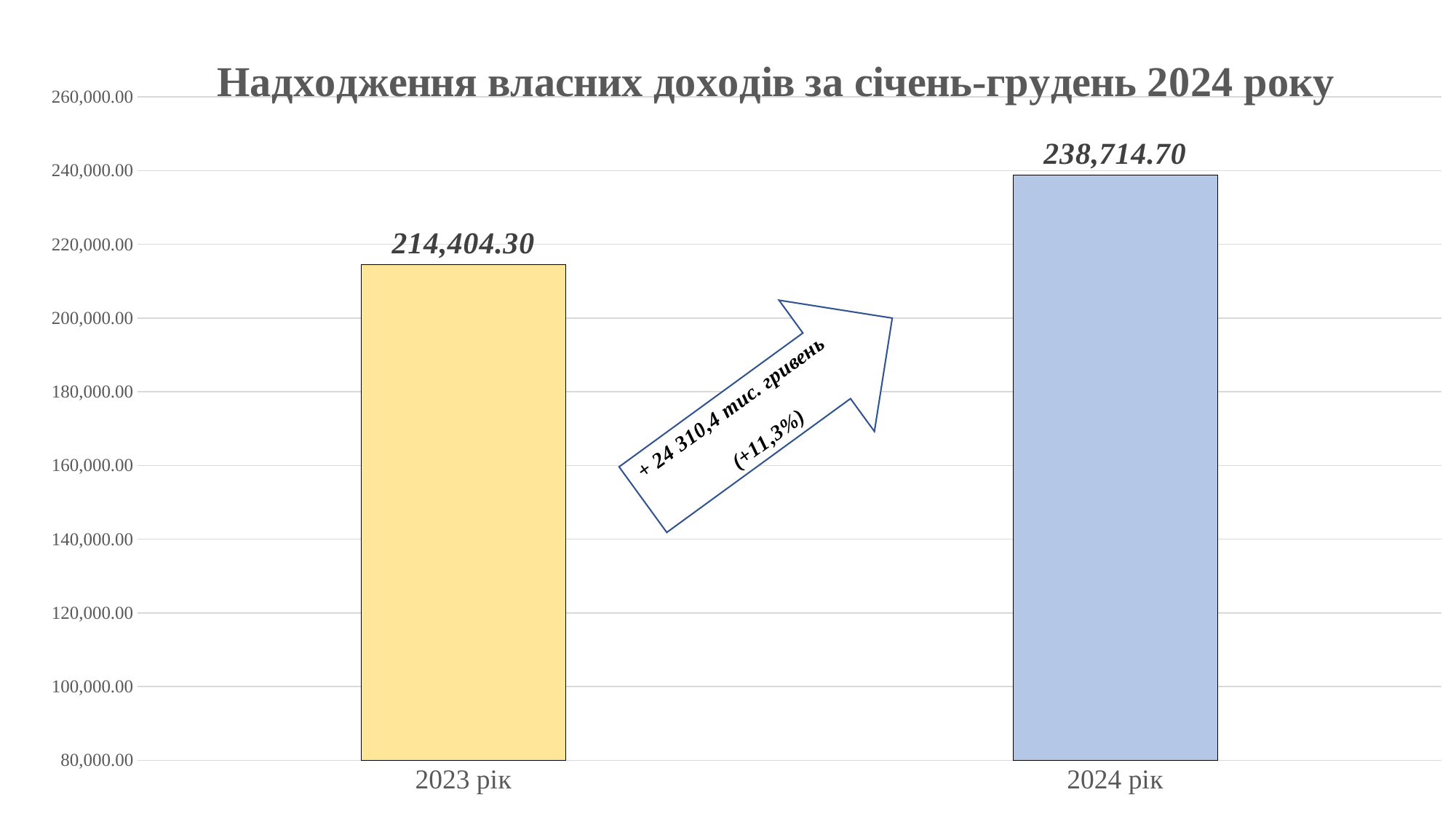

### Chart: Надходження власних доходів за січень-грудень 2024 року

| Category |  |
|---|---|
| 2023 рік | 214404.3 |
| 2024 рік | 238714.7 |